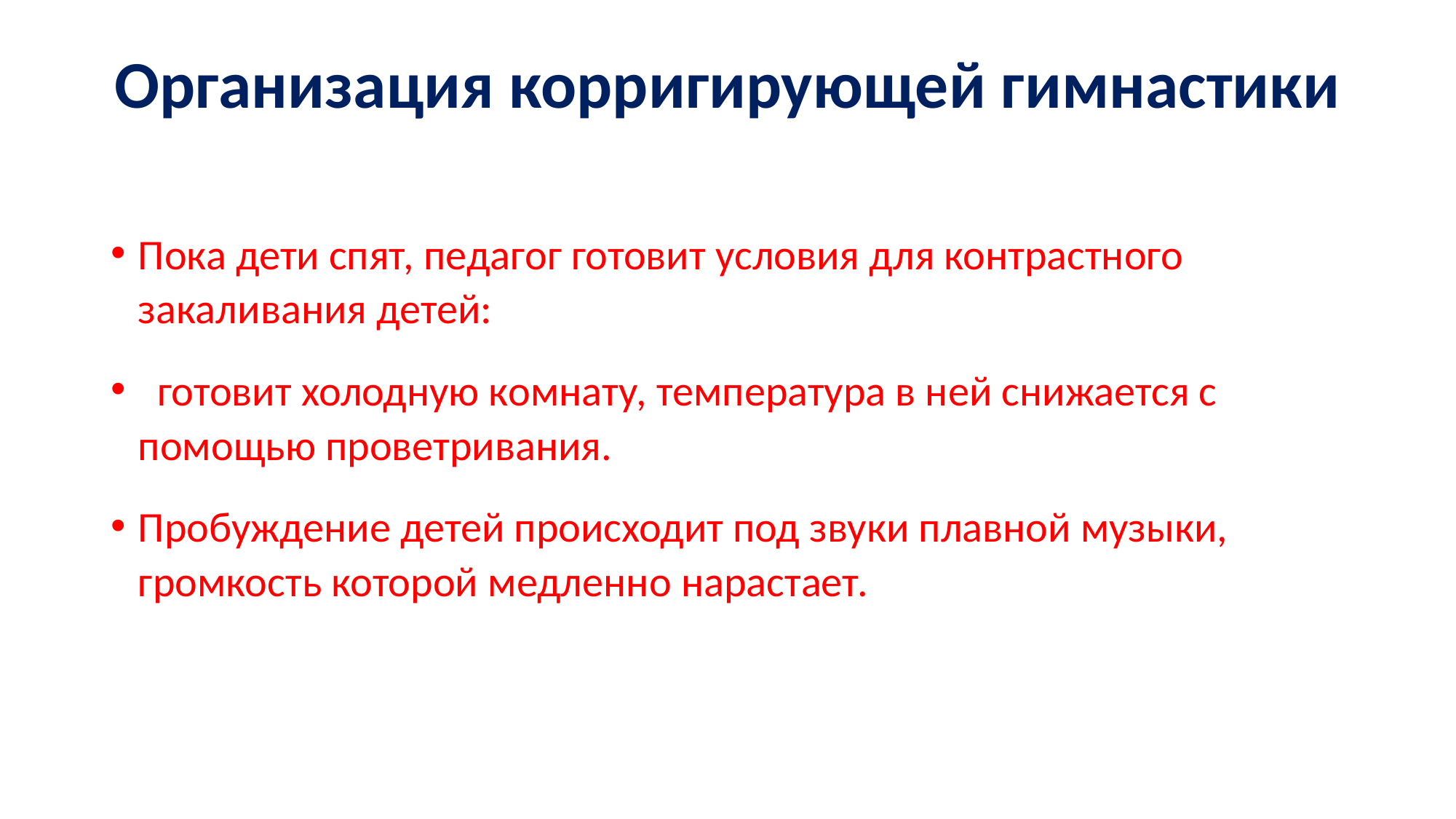

# Организация корригирующей гимнастики
Пока дети спят, педагог готовит условия для контрастного закаливания детей:
  готовит холодную комнату, температура в ней снижается с помощью проветривания.
Пробуждение детей происходит под звуки плавной музыки, громкость которой медленно нарастает.